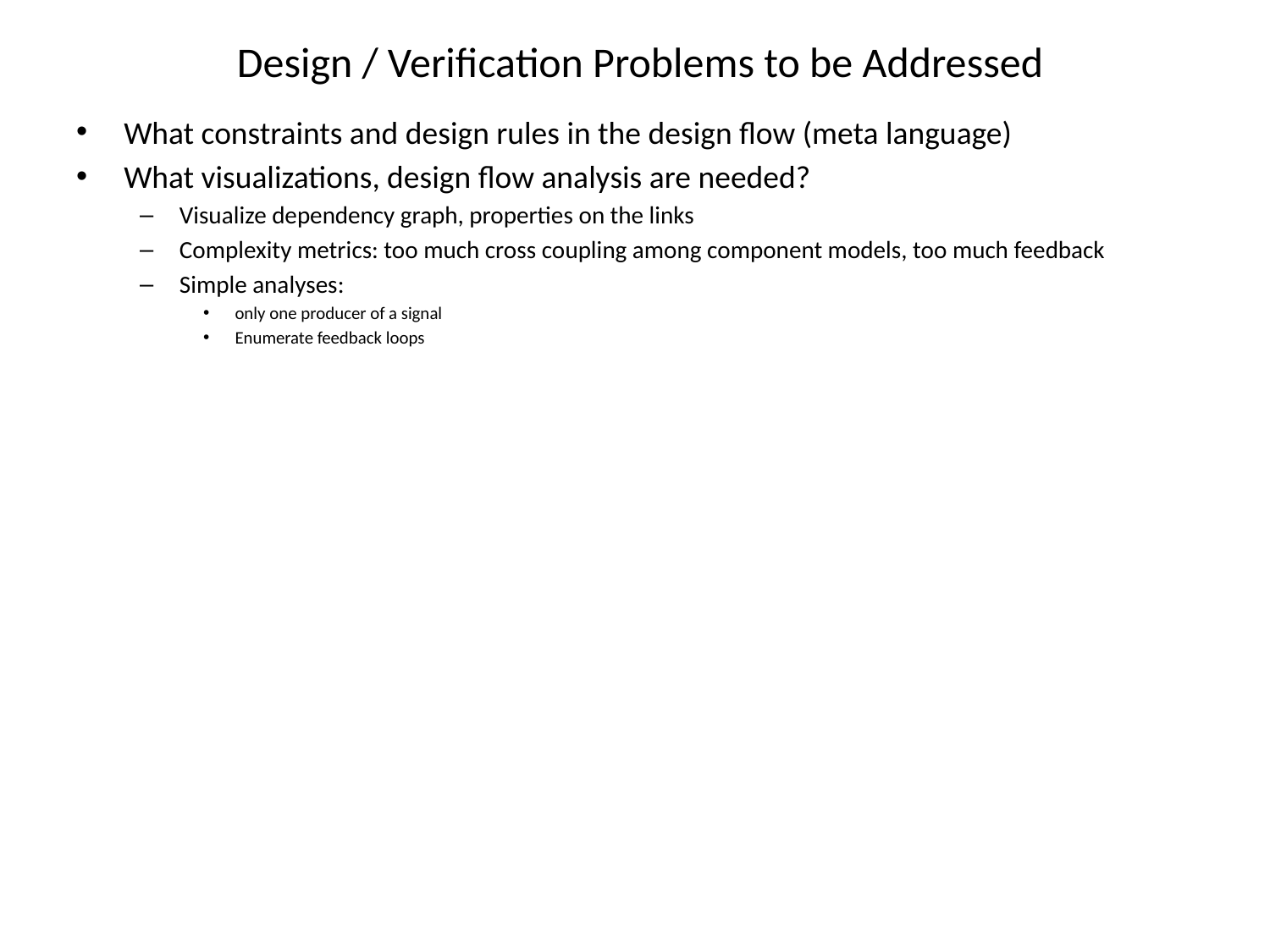

# Design / Verification Problems to be Addressed
What constraints and design rules in the design flow (meta language)
What visualizations, design flow analysis are needed?
Visualize dependency graph, properties on the links
Complexity metrics: too much cross coupling among component models, too much feedback
Simple analyses:
only one producer of a signal
Enumerate feedback loops